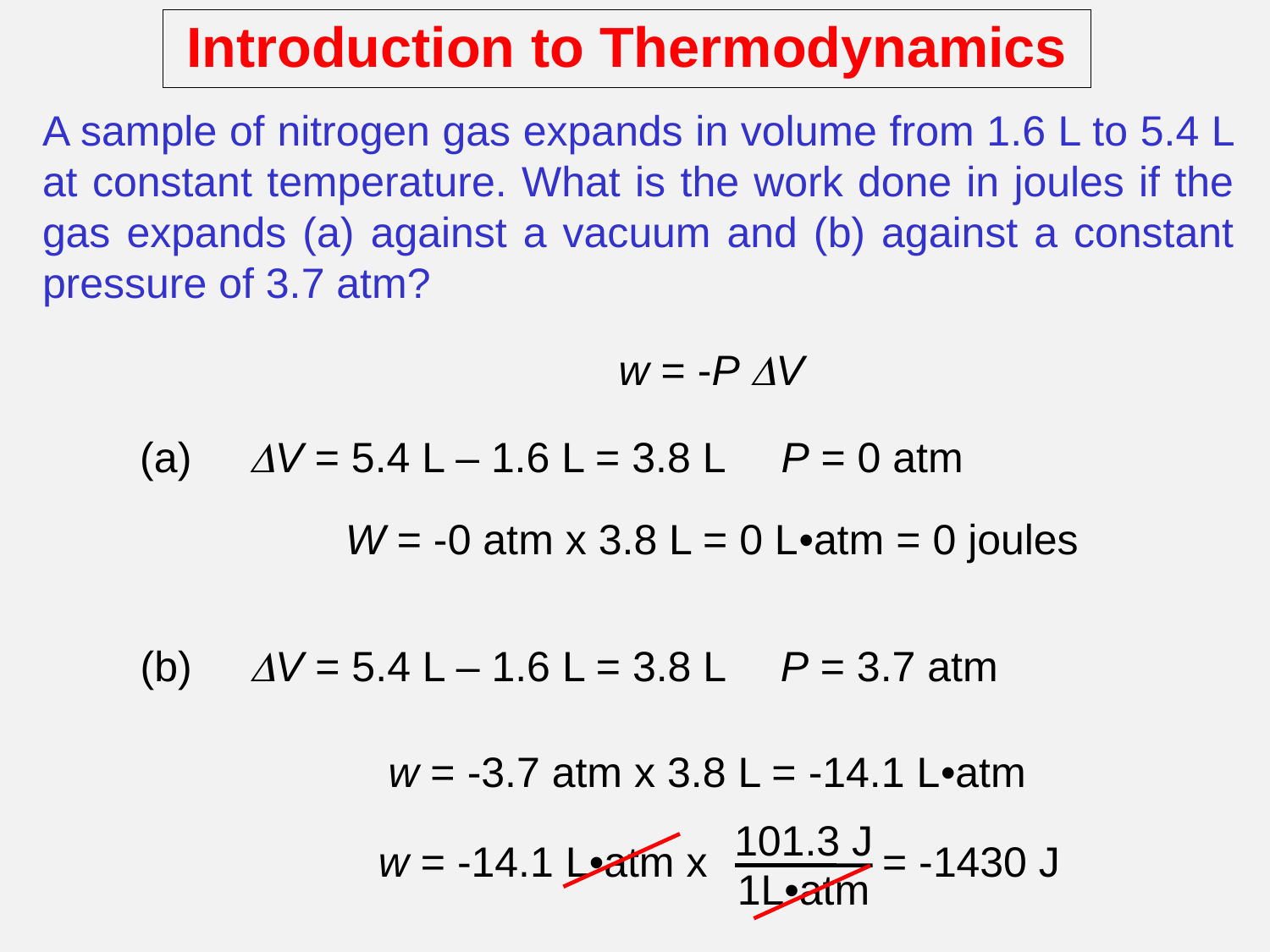

# Introduction to Thermodynamics
A sample of nitrogen gas expands in volume from 1.6 L to 5.4 L at constant temperature. What is the work done in joules if the gas expands (a) against a vacuum and (b) against a constant pressure of 3.7 atm?
w = -P ΔV
(a)
ΔV = 5.4 L – 1.6 L = 3.8 L
P = 0 atm
W = -0 atm x 3.8 L = 0 L•atm = 0 joules
(b)
ΔV = 5.4 L – 1.6 L = 3.8 L
P = 3.7 atm
w = -3.7 atm x 3.8 L = -14.1 L•atm
101.3 J
1L•atm

= -1430 J
w = -14.1 L•atm x